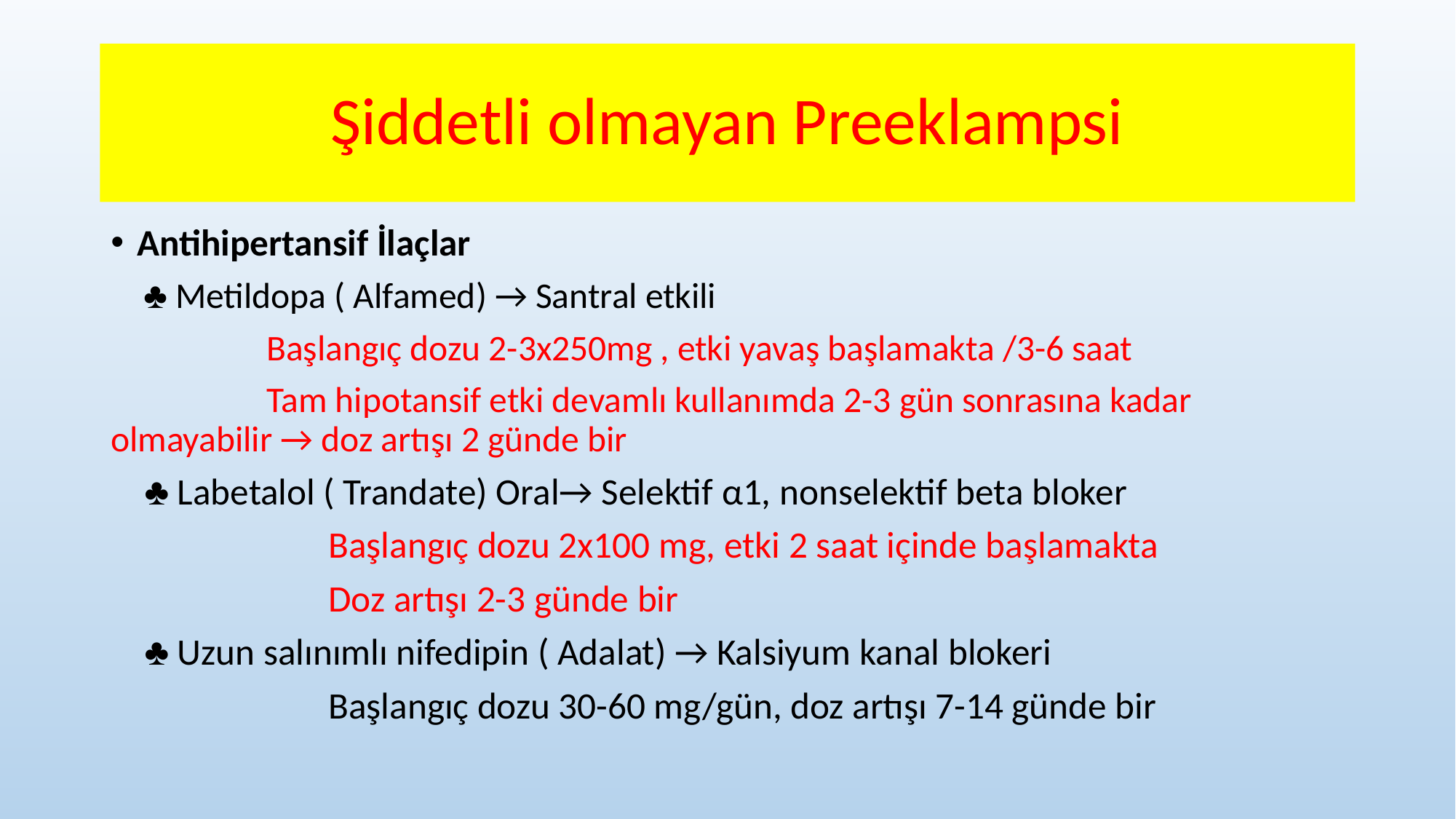

# Şiddetli olmayan Preeklampsi
Antihipertansif İlaçlar
    ♣ Metildopa ( Alfamed) → Santral etkili
                   Başlangıç dozu 2-3x250mg , etki yavaş başlamakta /3-6 saat
                   Tam hipotansif etki devamlı kullanımda 2-3 gün sonrasına kadar olmayabilir → doz artışı 2 günde bir
    ♣ Labetalol ( Trandate) Oral→ Selektif α1, nonselektif beta bloker
                          Başlangıç dozu 2x100 mg, etki 2 saat içinde başlamakta
                          Doz artışı 2-3 günde bir
    ♣ Uzun salınımlı nifedipin ( Adalat) → Kalsiyum kanal blokeri
                          Başlangıç dozu 30-60 mg/gün, doz artışı 7-14 günde bir